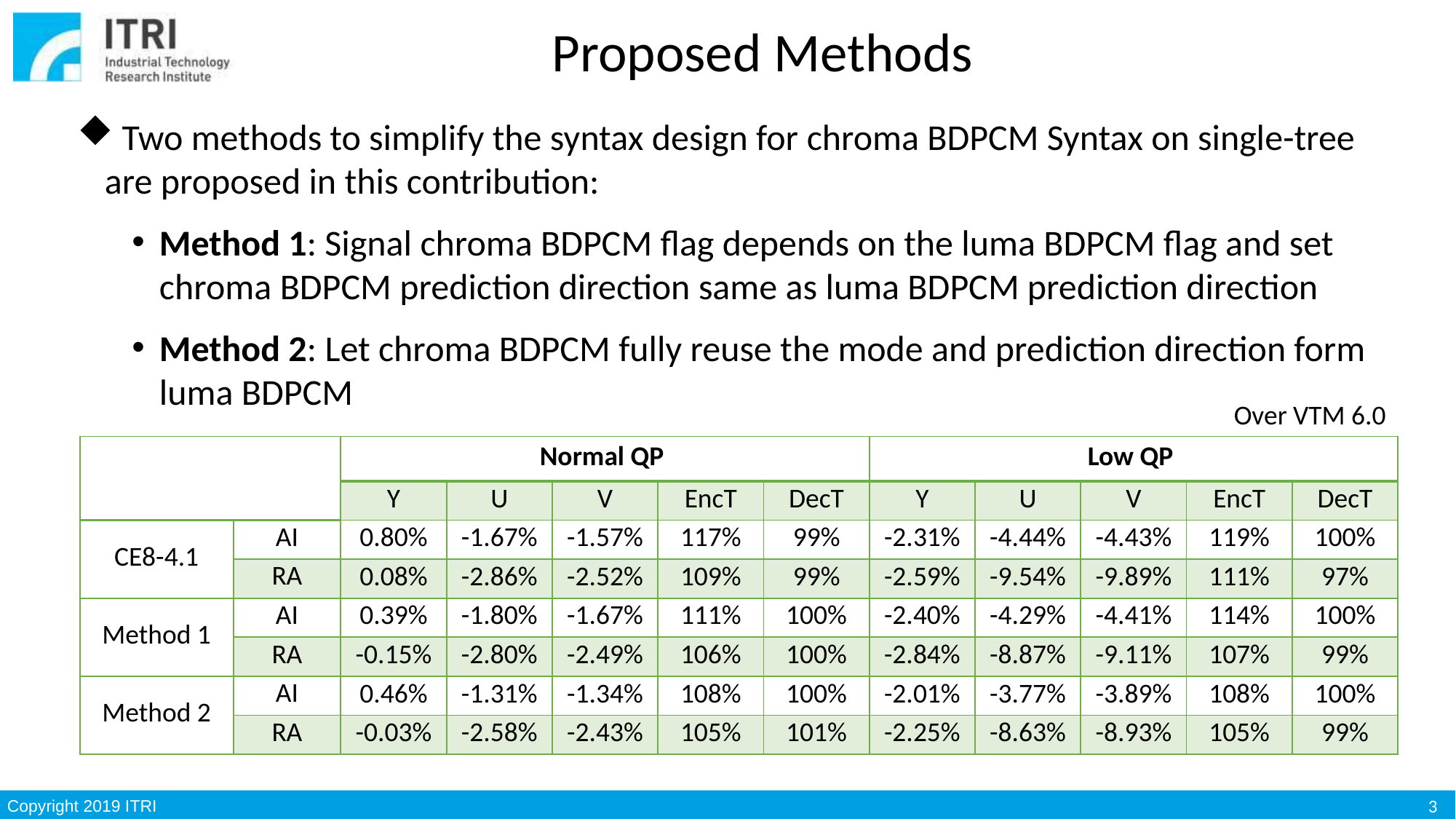

# Proposed Methods
 Two methods to simplify the syntax design for chroma BDPCM Syntax on single-tree are proposed in this contribution:
Method 1: Signal chroma BDPCM flag depends on the luma BDPCM flag and set chroma BDPCM prediction direction same as luma BDPCM prediction direction
Method 2: Let chroma BDPCM fully reuse the mode and prediction direction form luma BDPCM
Over VTM 6.0
|  |  | Normal QP |  |  |  |  | Low QP |  |  |  |  |
| --- | --- | --- | --- | --- | --- | --- | --- | --- | --- | --- | --- |
|  |  | Y | U | V | EncT | DecT | Y | U | V | EncT | DecT |
| CE8-4.1 | AI | 0.80% | -1.67% | -1.57% | 117% | 99% | -2.31% | -4.44% | -4.43% | 119% | 100% |
|  | RA | 0.08% | -2.86% | -2.52% | 109% | 99% | -2.59% | -9.54% | -9.89% | 111% | 97% |
| Method 1 | AI | 0.39% | -1.80% | -1.67% | 111% | 100% | -2.40% | -4.29% | -4.41% | 114% | 100% |
|  | RA | -0.15% | -2.80% | -2.49% | 106% | 100% | -2.84% | -8.87% | -9.11% | 107% | 99% |
| Method 2 | AI | 0.46% | -1.31% | -1.34% | 108% | 100% | -2.01% | -3.77% | -3.89% | 108% | 100% |
|  | RA | -0.03% | -2.58% | -2.43% | 105% | 101% | -2.25% | -8.63% | -8.93% | 105% | 99% |